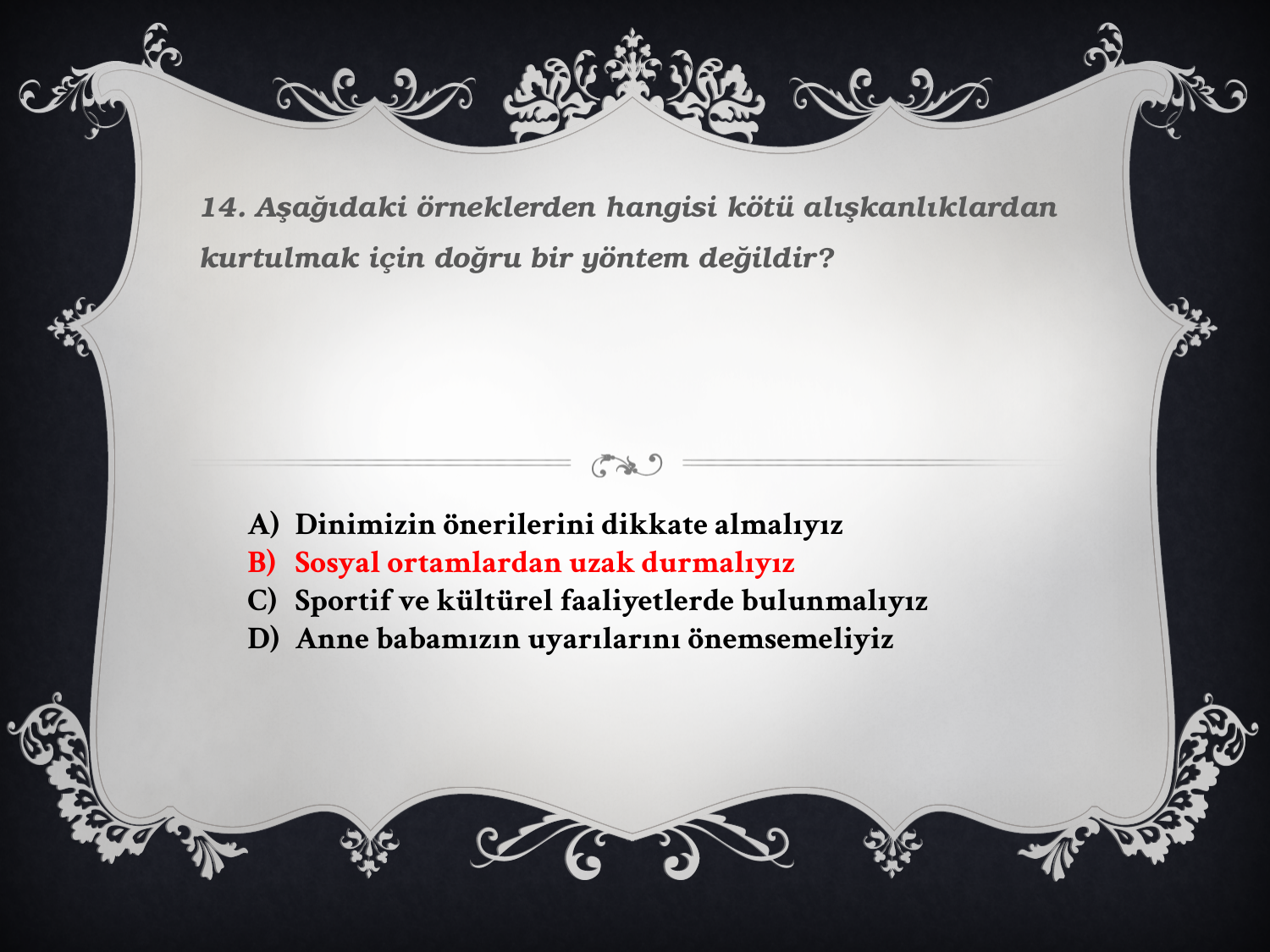

14. Aşağıdaki örneklerden hangisi kötü alışkanlıklardan kurtulmak için doğru bir yöntem değildir?

Dinimizin önerilerini dikkate almalıyız
Sosyal ortamlardan uzak durmalıyız
Sportif ve kültürel faaliyetlerde bulunmalıyız
Anne babamızın uyarılarını önemsemeliyiz